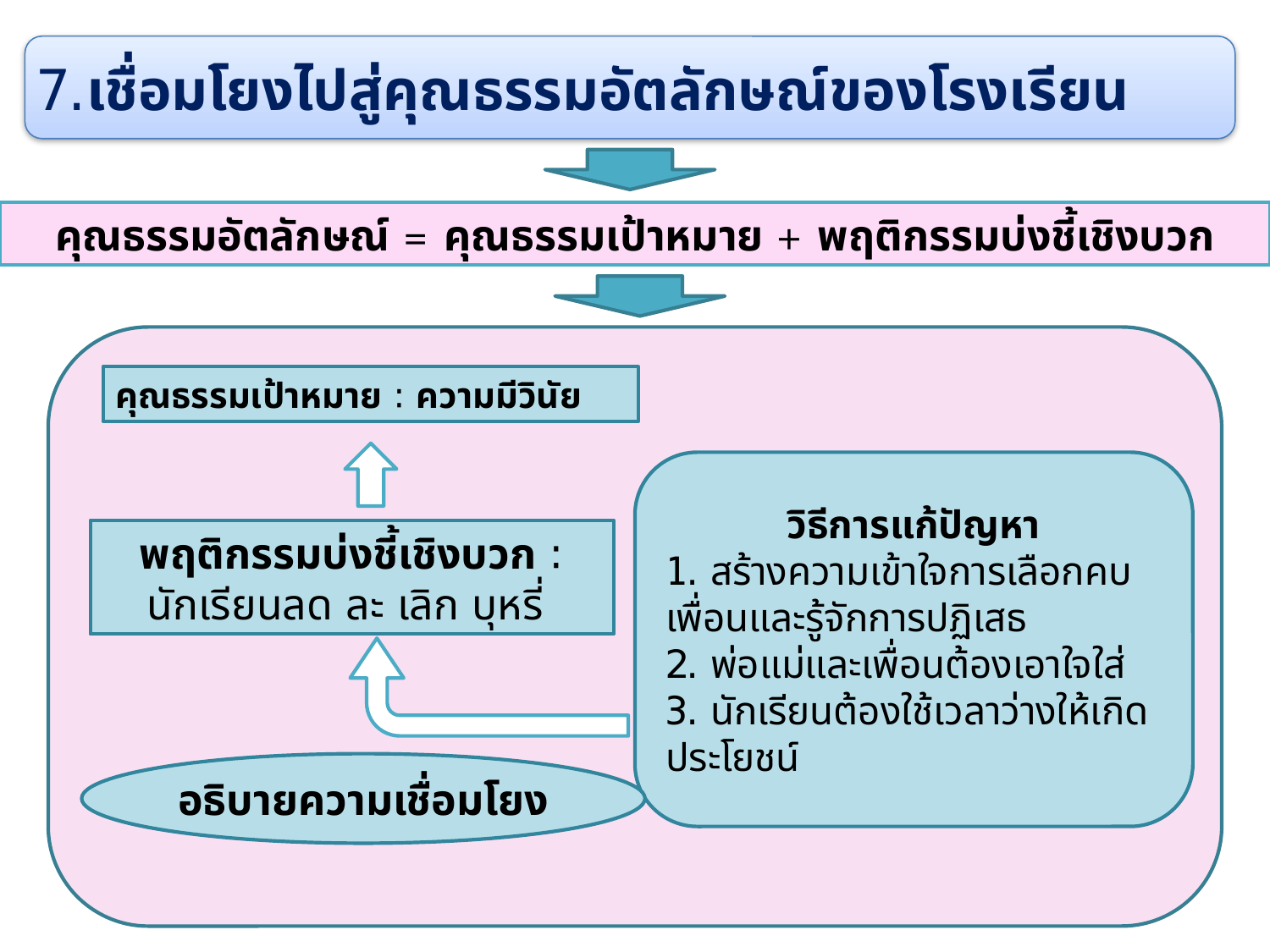

7.เชื่อมโยงไปสู่คุณธรรมอัตลักษณ์ของโรงเรียน

คุณธรรมอัตลักษณ์ = คุณธรรมเป้าหมาย + พฤติกรรมบ่งชี้เชิงบวก

คุณธรรมเป้าหมาย : ความมีวินัย

วิธีการแก้ปัญหา
1. สร้างความเข้าใจการเลือกคบเพื่อนและรู้จักการปฏิเสธ
2. พ่อแม่และเพื่อนต้องเอาใจใส่
3. นักเรียนต้องใช้เวลาว่างให้เกิดประโยชน์
พฤติกรรมบ่งชี้เชิงบวก :
นักเรียนลด ละ เลิก บุหรี่

อธิบายความเชื่อมโยง